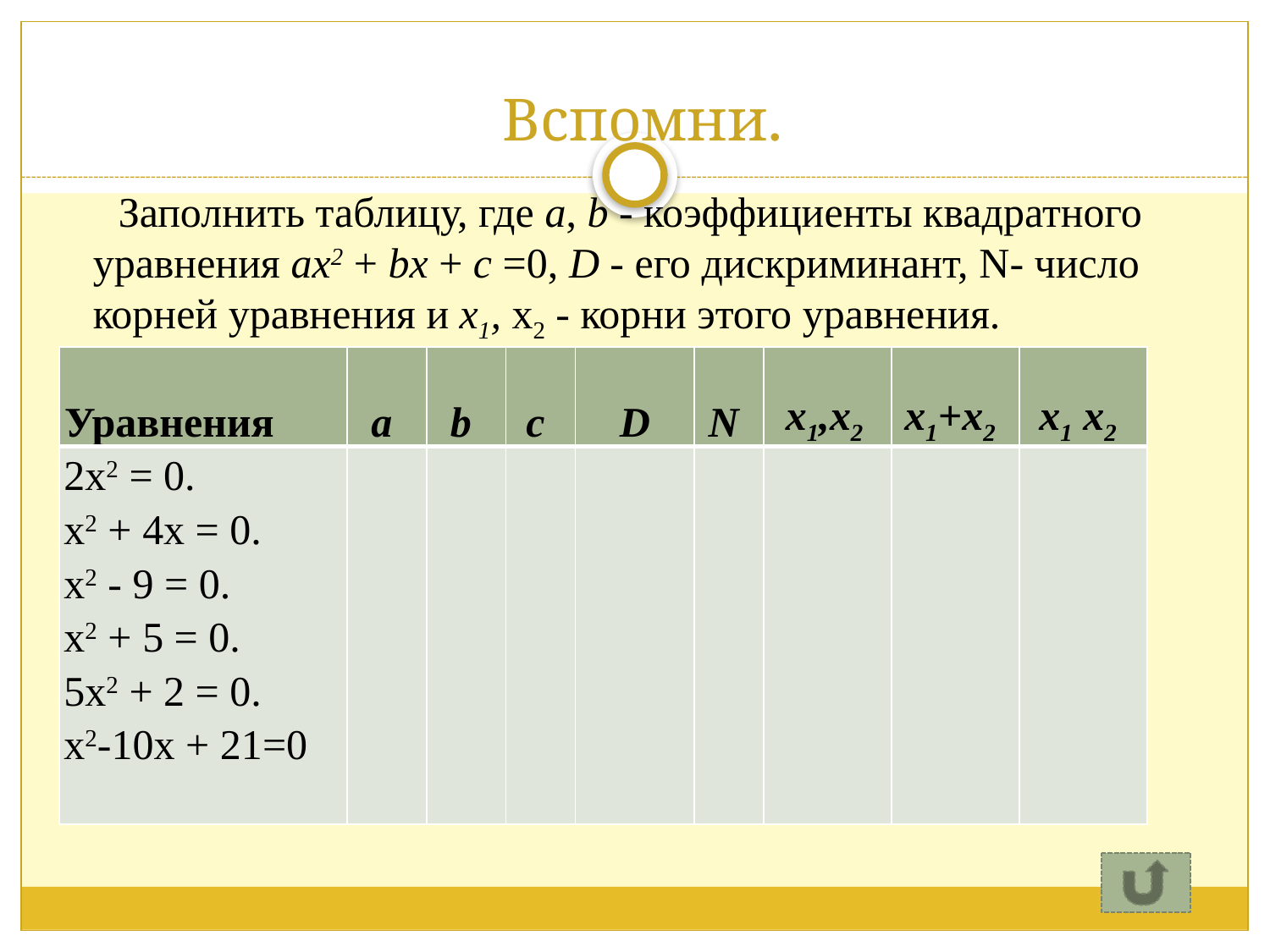

# Вспомни.
      Заполнить таблицу, где a, b - коэффициенты квадратного уравнения ах2 + bх + с =0, D - его дискриминант, N- число корней уравнения и х1, x2 - корни этого уравнения.

| Уравнения | а | b | с | D | N | x1,x2 | x1+x2 | x1 х2 |
| --- | --- | --- | --- | --- | --- | --- | --- | --- |
| 2х2 = 0. х2 + 4х = 0. х2 - 9 = 0. х2 + 5 = 0. 5х2 + 2 = 0. х2-10х + 21=0 |  |  |  |  |  |  |  |  |